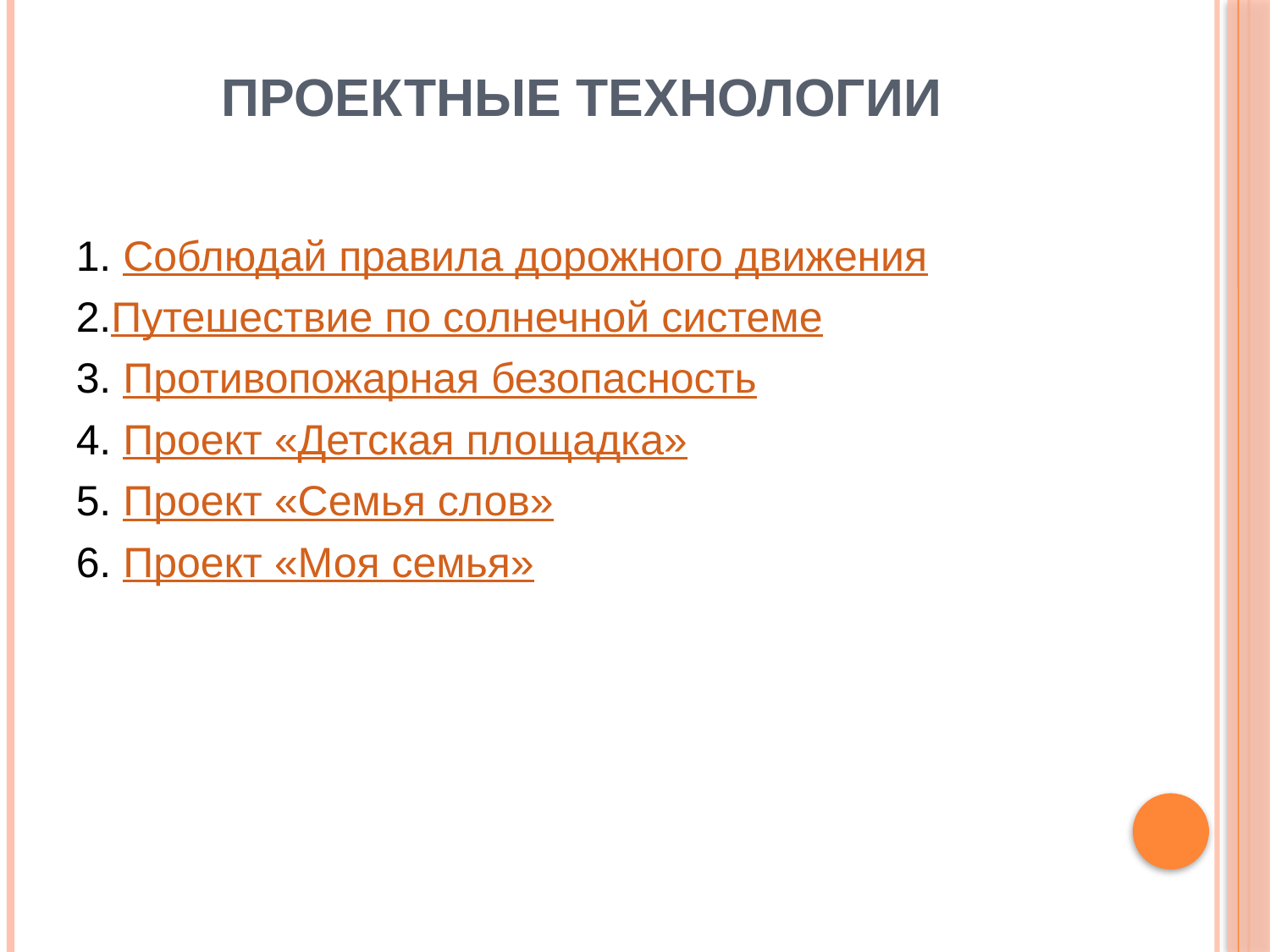

# Проектные технологии
1. Соблюдай правила дорожного движения
2.Путешествие по солнечной системе
3. Противопожарная безопасность
4. Проект «Детская площадка»
5. Проект «Семья слов»
6. Проект «Моя семья»